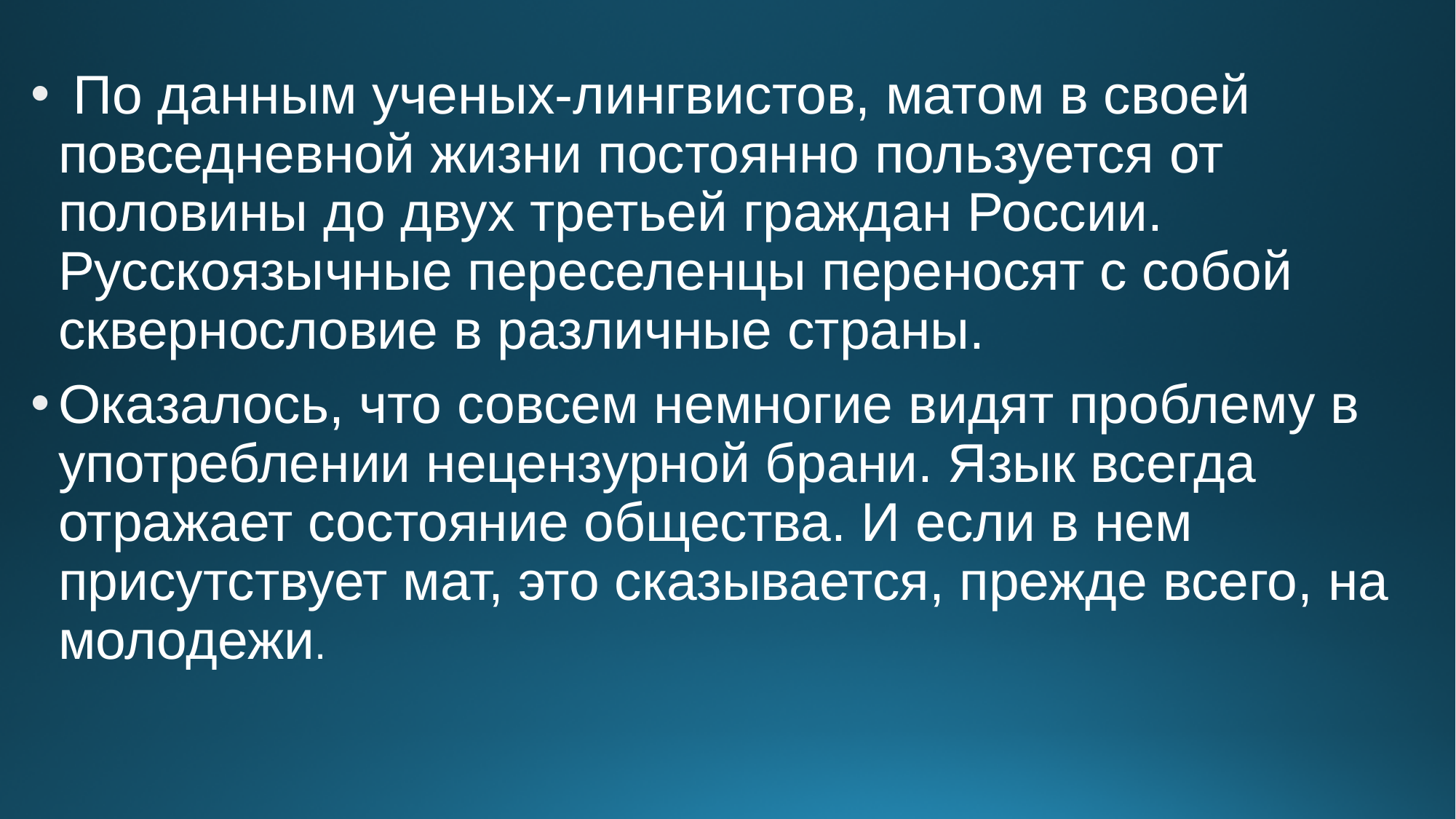

#
 По данным ученых-лингвистов, матом в своей повседневной жизни постоянно пользуется от половины до двух третьей граждан России. Русскоязычные переселенцы переносят с собой сквернословие в различные страны.
Оказалось, что совсем немногие видят проблему в употреблении нецензурной брани. Язык всегда отражает состояние общества. И если в нем присутствует мат, это сказывается, прежде всего, на молодежи.